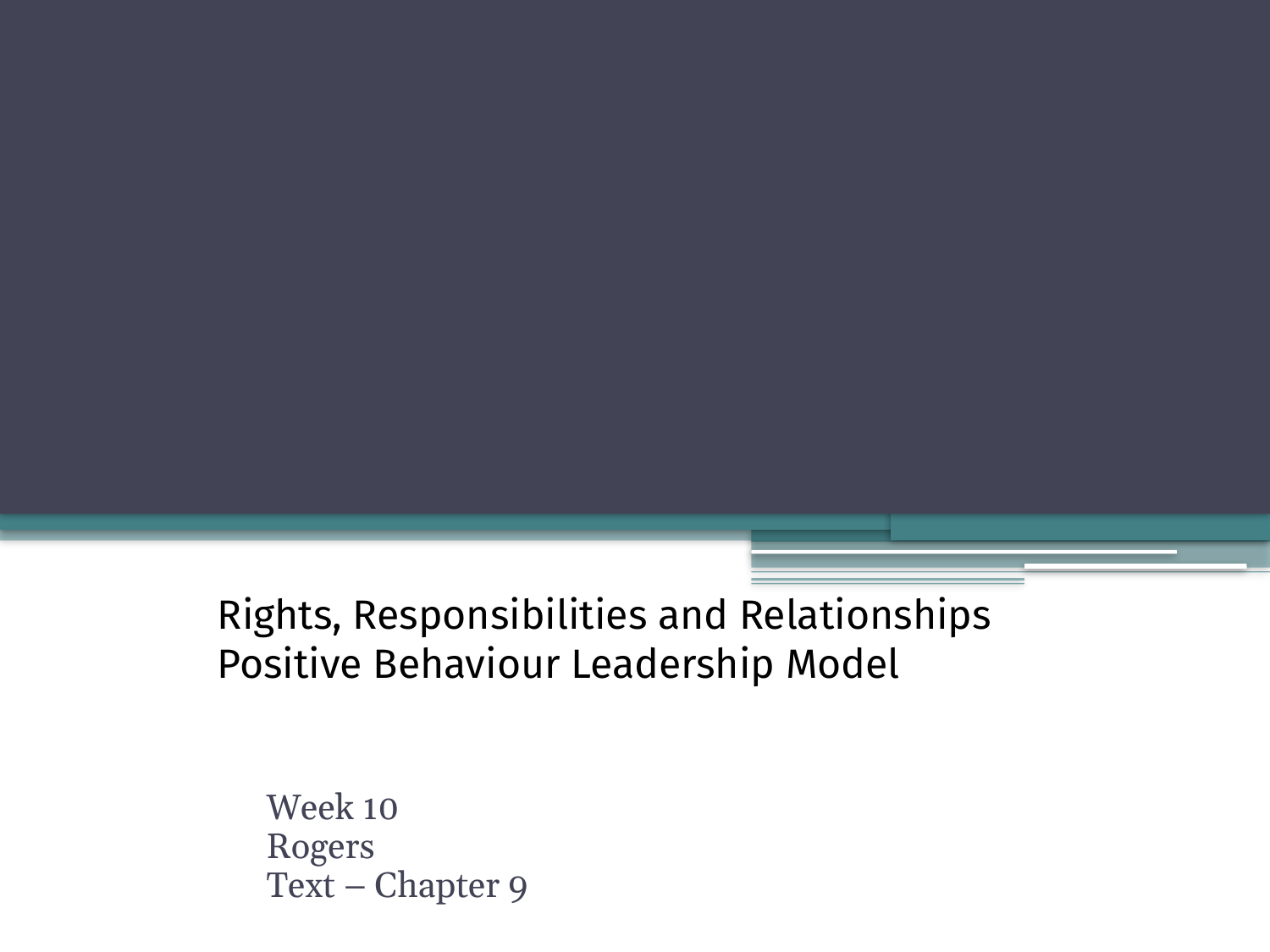

# Rights, Responsibilities and Relationships Positive Behaviour Leadership Model
Week 10
Rogers
Text – Chapter 9
1